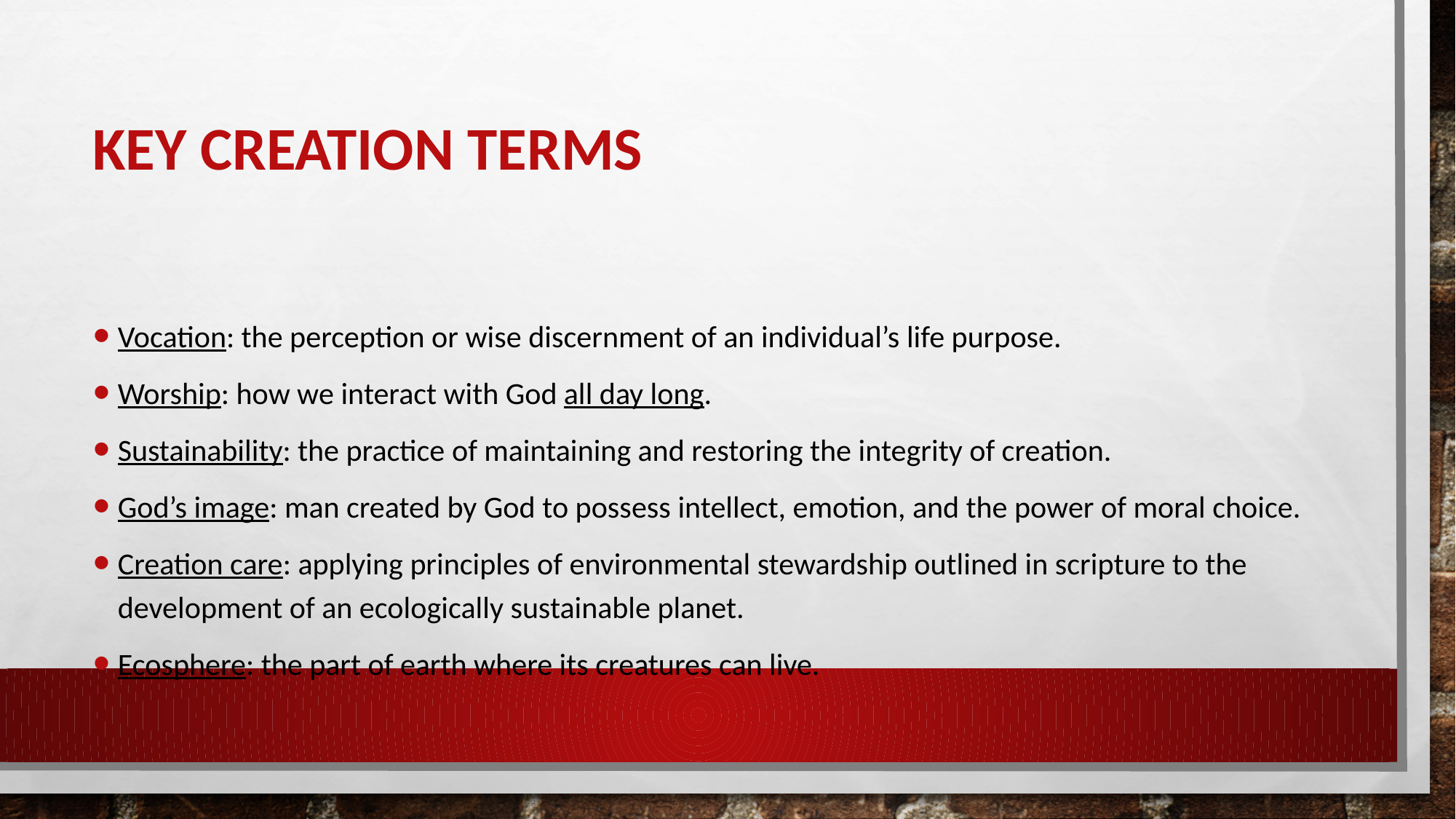

# Key Creation terms
Vocation: the perception or wise discernment of an individual’s life purpose.
Worship: how we interact with God all day long.
Sustainability: the practice of maintaining and restoring the integrity of creation.
God’s image: man created by God to possess intellect, emotion, and the power of moral choice.
Creation care: applying principles of environmental stewardship outlined in scripture to the development of an ecologically sustainable planet.
Ecosphere: the part of earth where its creatures can live.